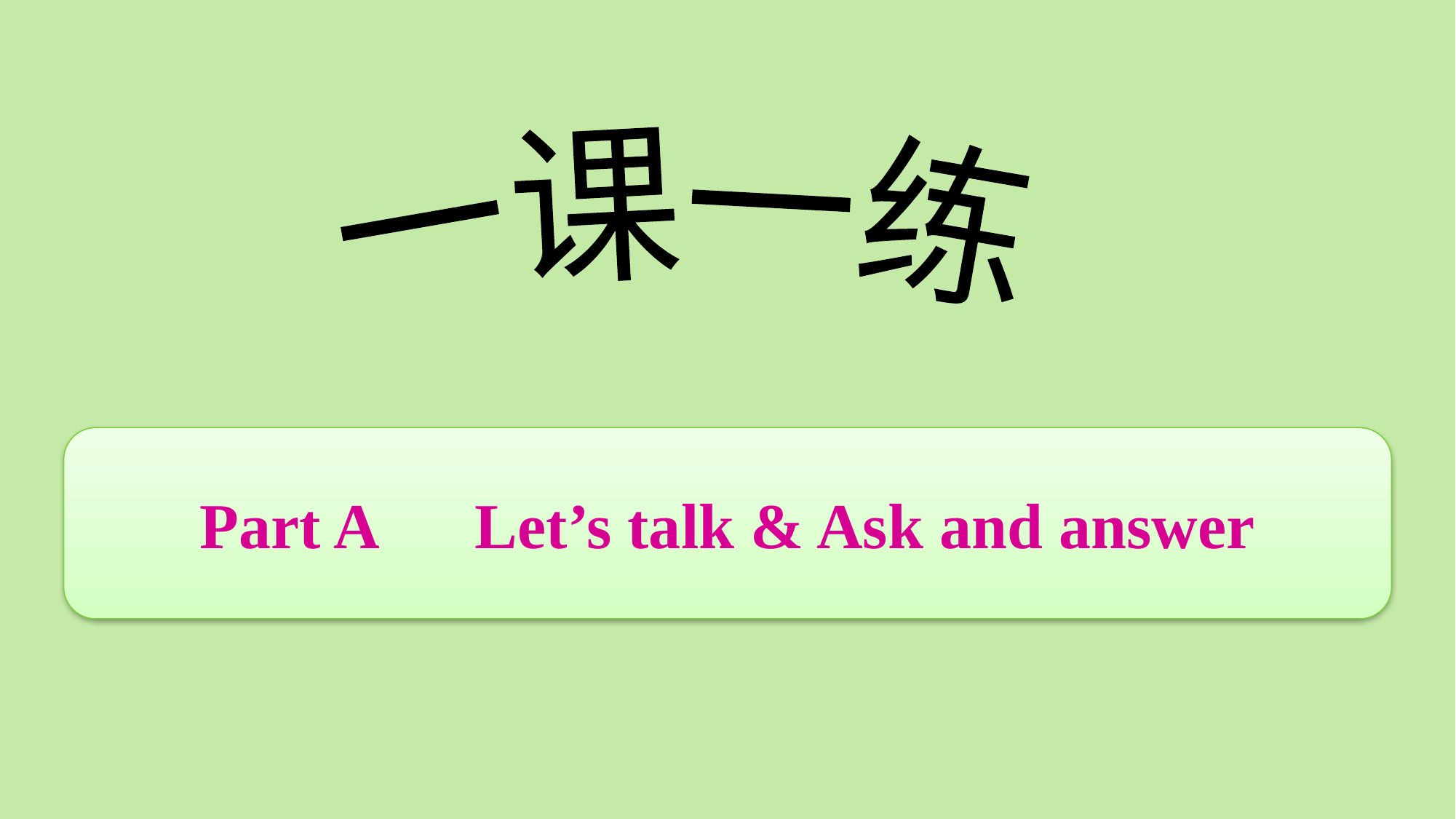

Part A　Let’s talk & Ask and answer